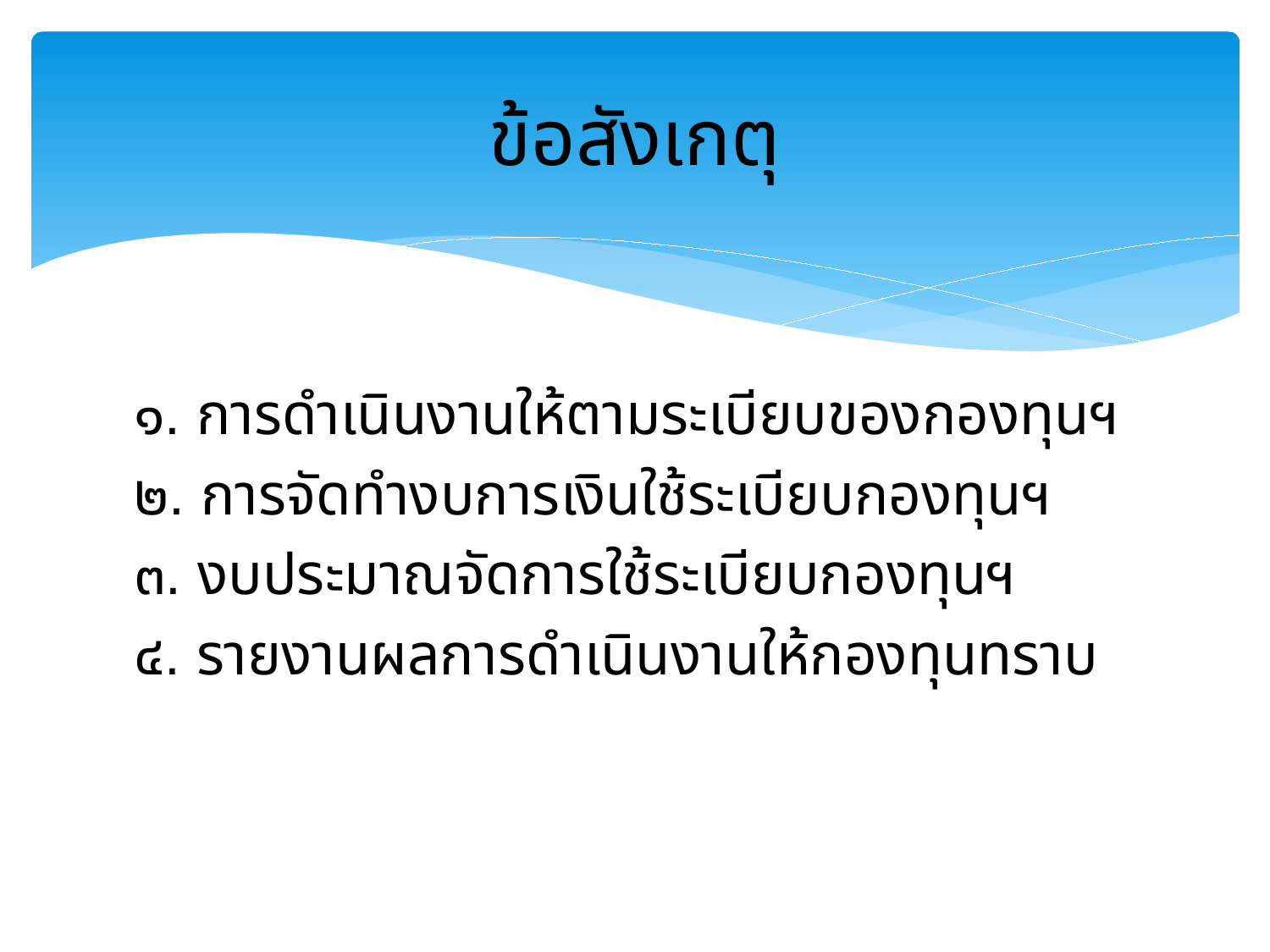

# ข้อสังเกตุ
๑. การดำเนินงานให้ตามระเบียบของกองทุนฯ
๒. การจัดทำงบการเงินใช้ระเบียบกองทุนฯ
๓. งบประมาณจัดการใช้ระเบียบกองทุนฯ
๔. รายงานผลการดำเนินงานให้กองทุนทราบ